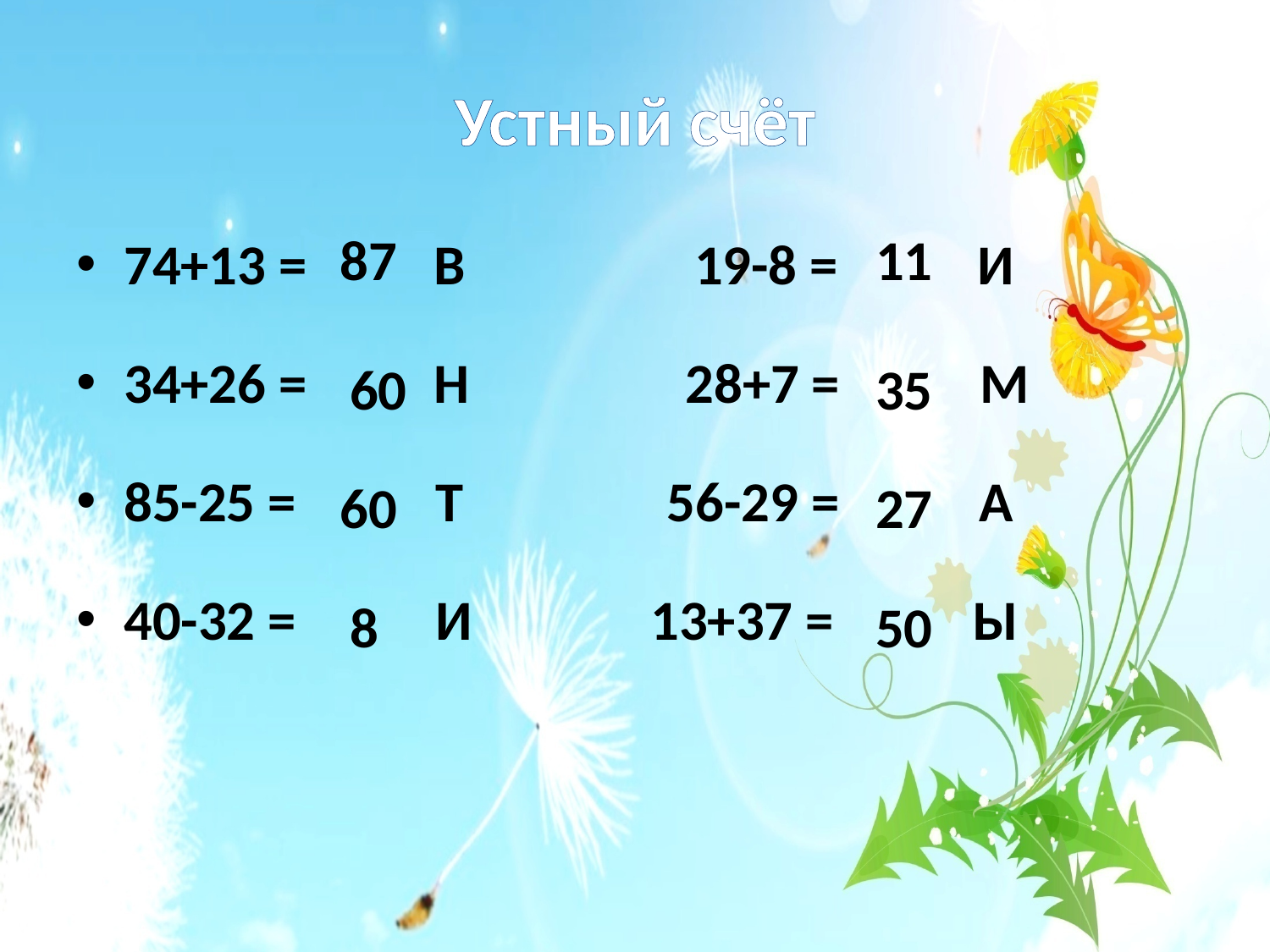

# Устный счёт
87
11
74+13 =          В                  19-8 =           И

34+26 =          Н                 28+7 =           М

85-25 =           Т                56-29 =           А

40-32 =           И              13+37 =           Ы
60
35
60
27
8
50